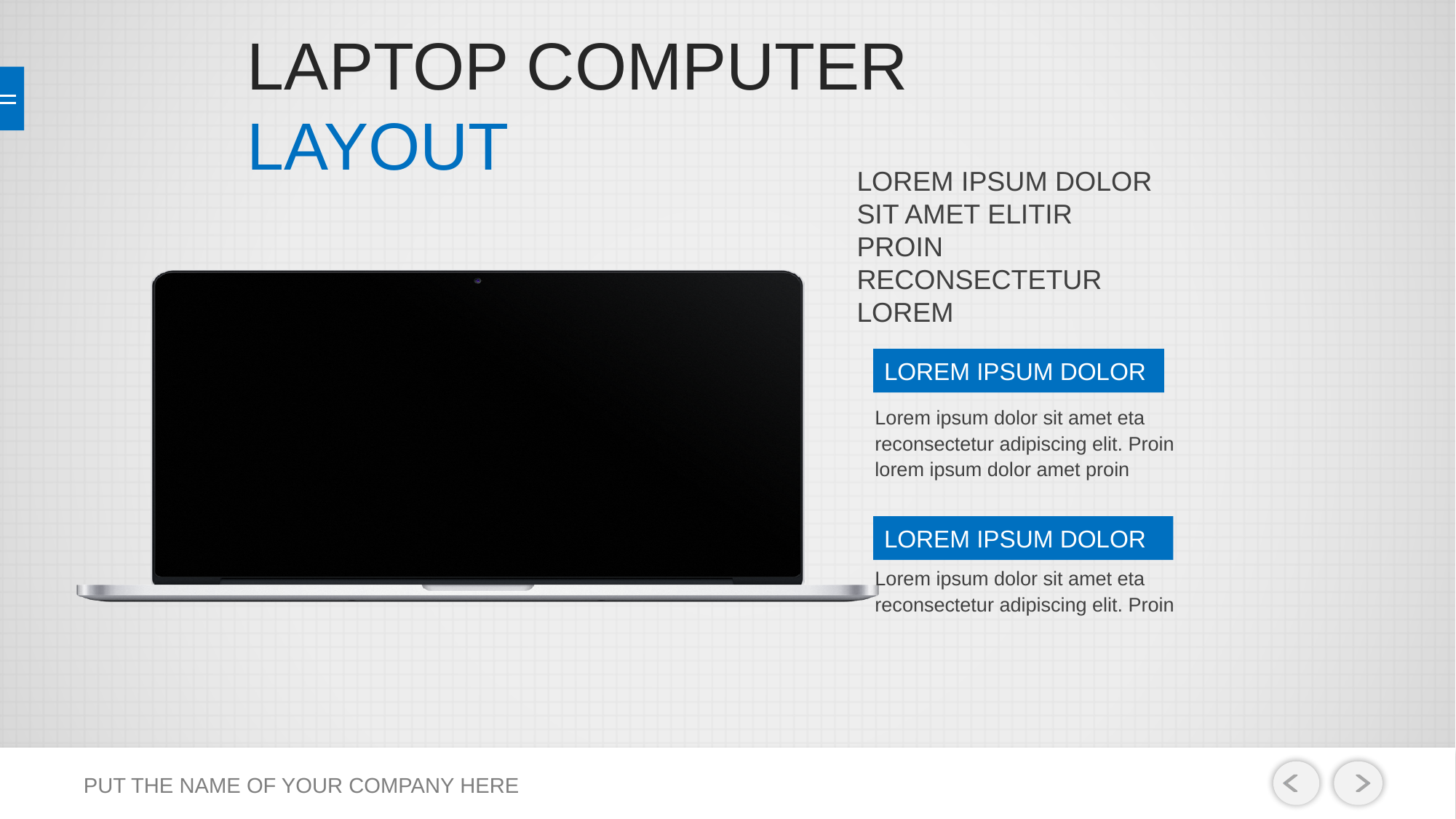

# LAPTOP COMPUTER LAYOUT
LOREM IPSUM DOLOR SIT AMET ELITIR
PROIN RECONSECTETUR LOREM

LOREM IPSUM DOLOR
Lorem ipsum dolor sit amet eta
reconsectetur adipiscing elit. Proin lorem ipsum dolor amet proin
LOREM IPSUM DOLOR
Lorem ipsum dolor sit amet eta reconsectetur adipiscing elit. Proin
PUT THE NAME OF YOUR COMPANY HERE